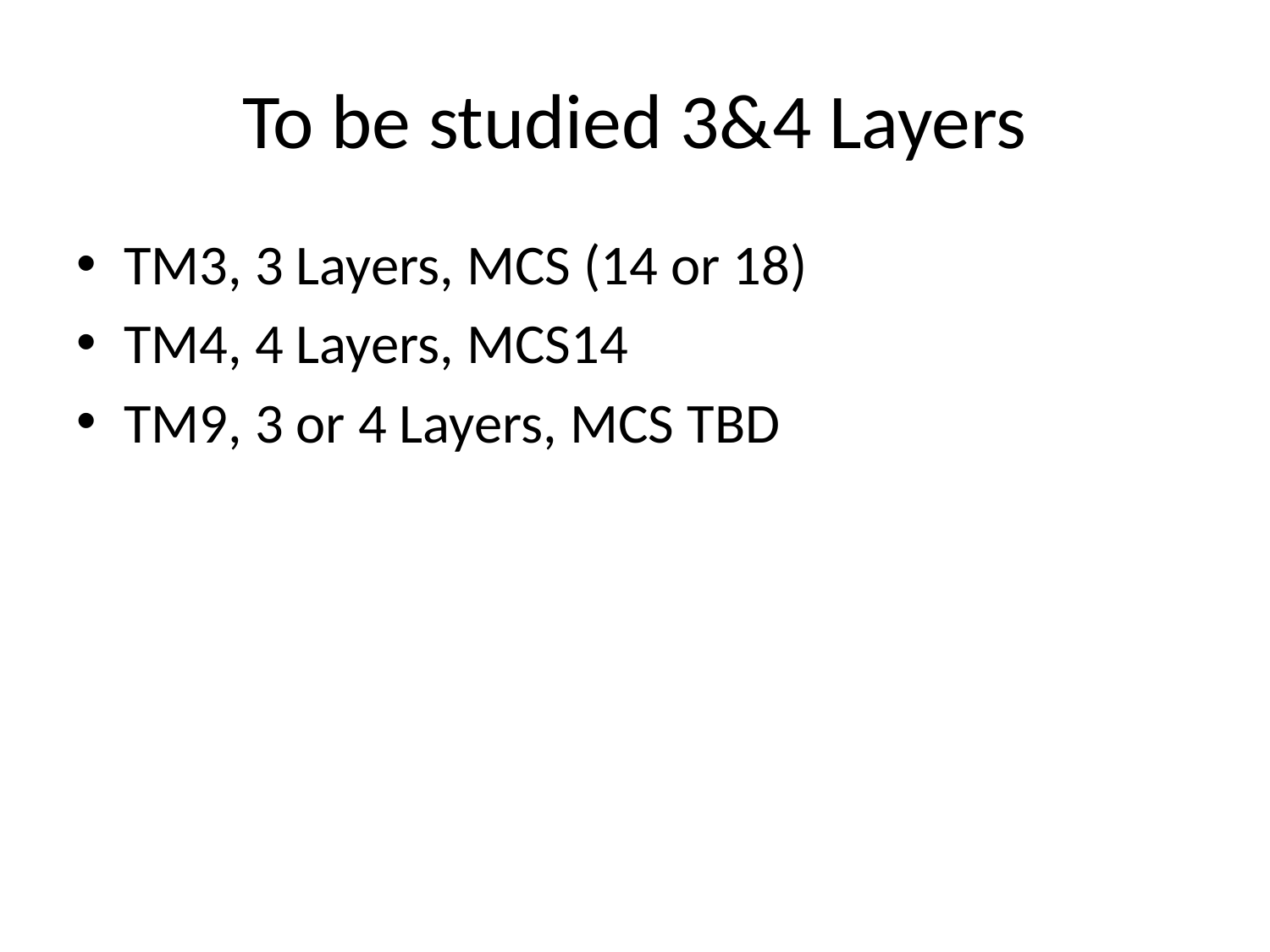

# To be studied 3&4 Layers
TM3, 3 Layers, MCS (14 or 18)
TM4, 4 Layers, MCS14
TM9, 3 or 4 Layers, MCS TBD